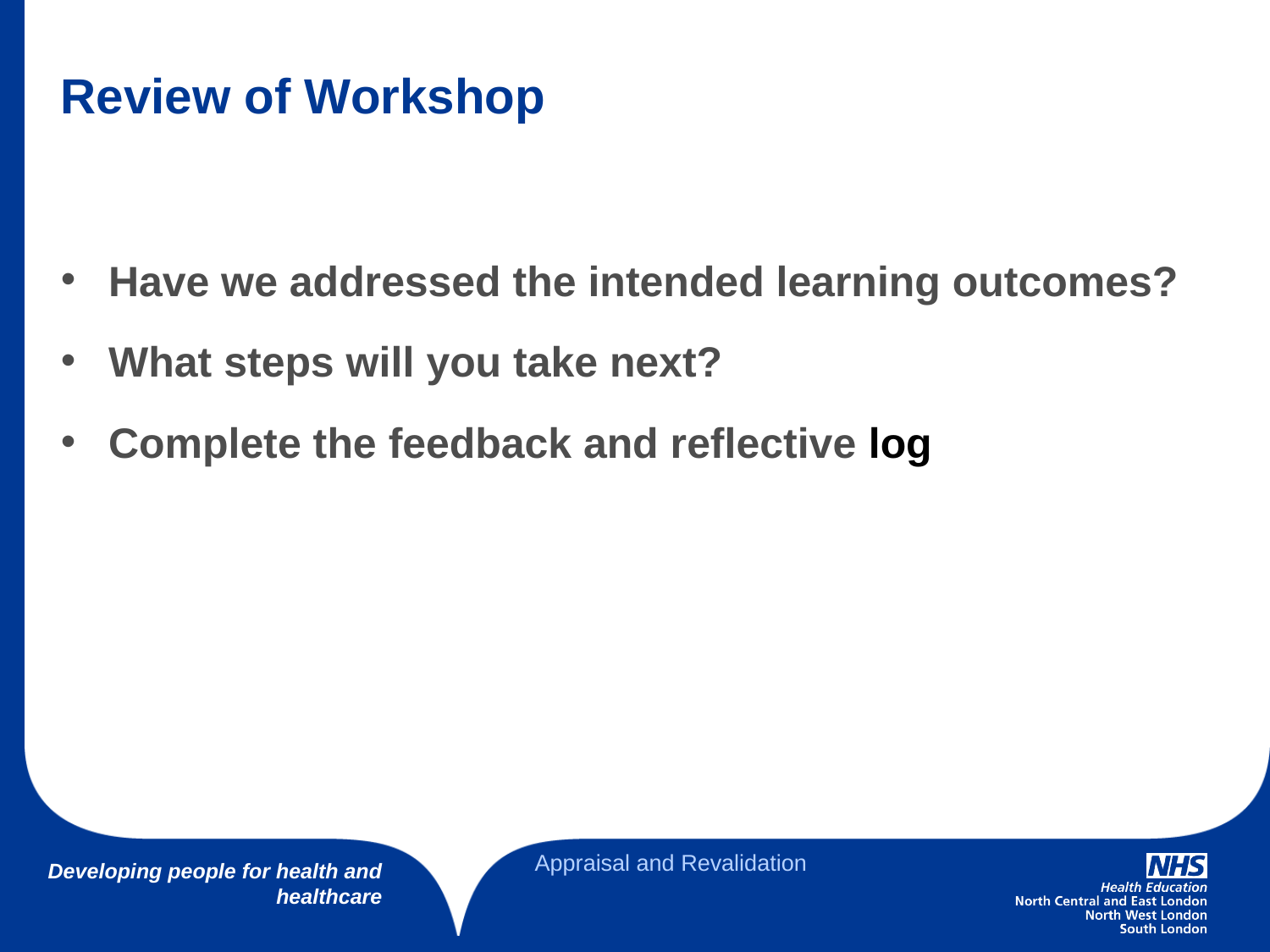

# Review of Workshop

Have we addressed the intended learning outcomes?

What steps will you take next?

Complete the feedback and reflective log